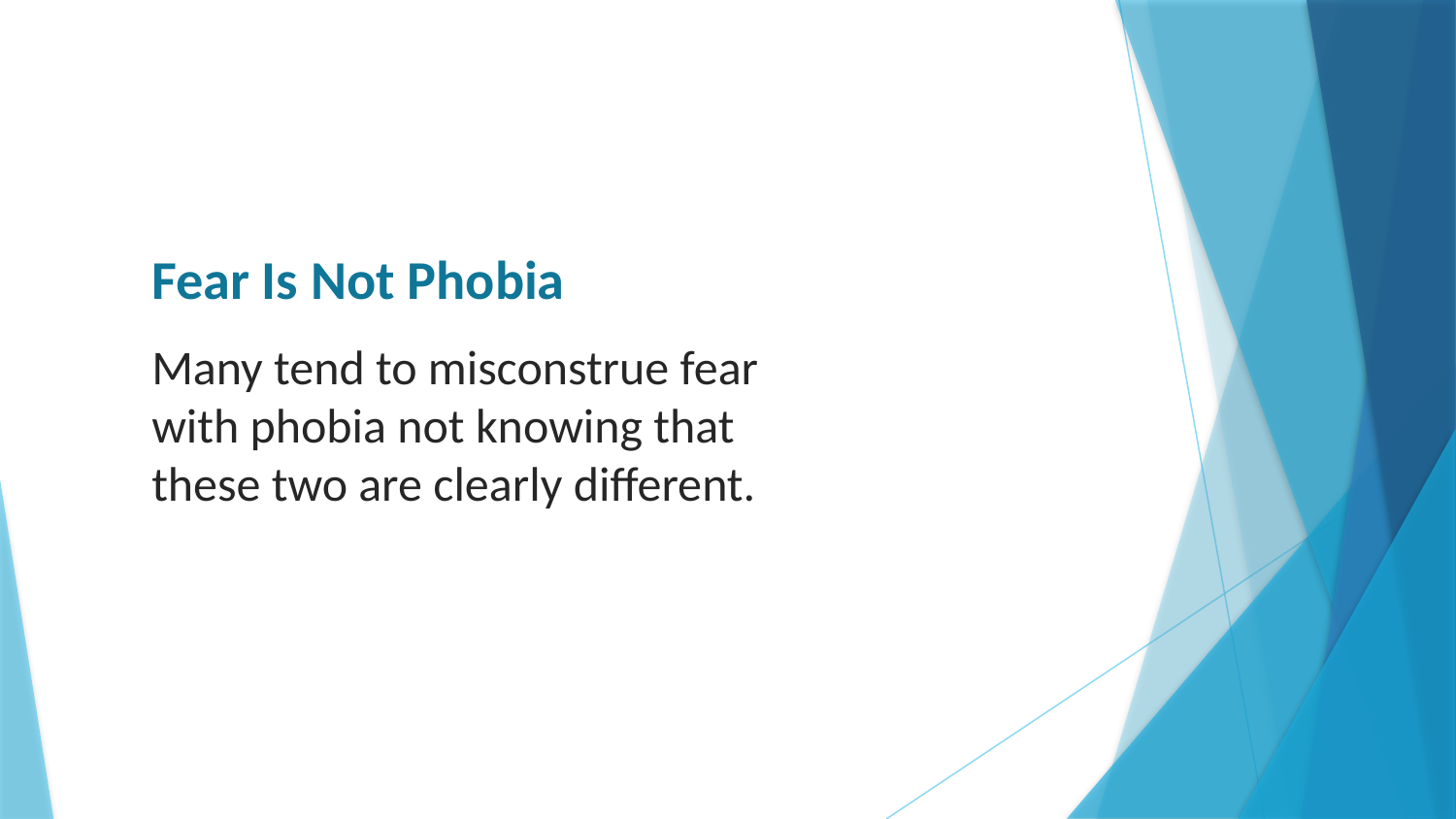

# Fear Is Not Phobia
Many tend to misconstrue fear with phobia not knowing that these two are clearly different.